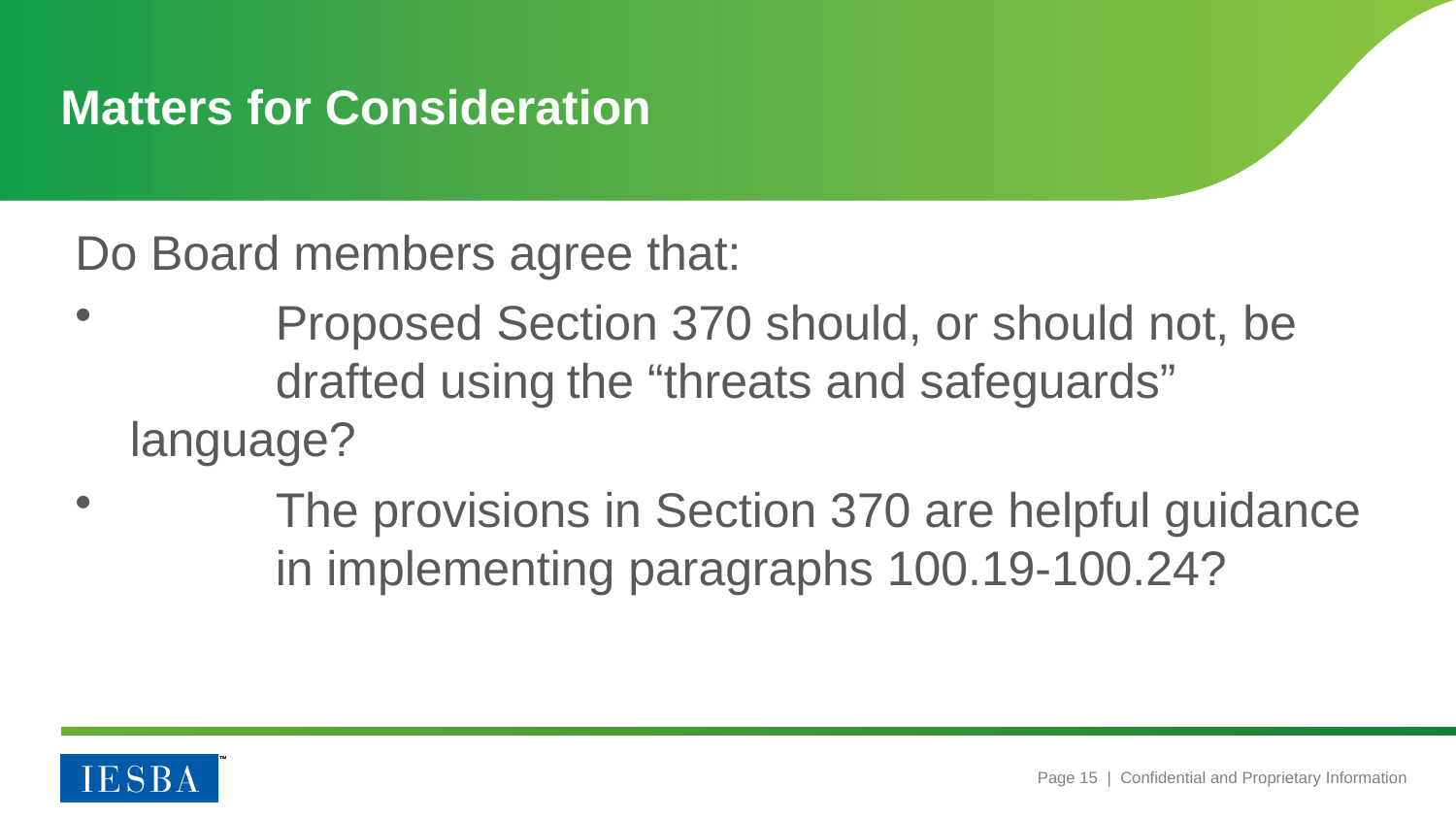

# Matters for Consideration
Do Board members agree that:
	Proposed Section 370 should, or should not, be 	drafted using	the “threats and safeguards” language?
	The provisions in Section 370 are helpful guidance 	in implementing paragraphs 100.19-100.24?